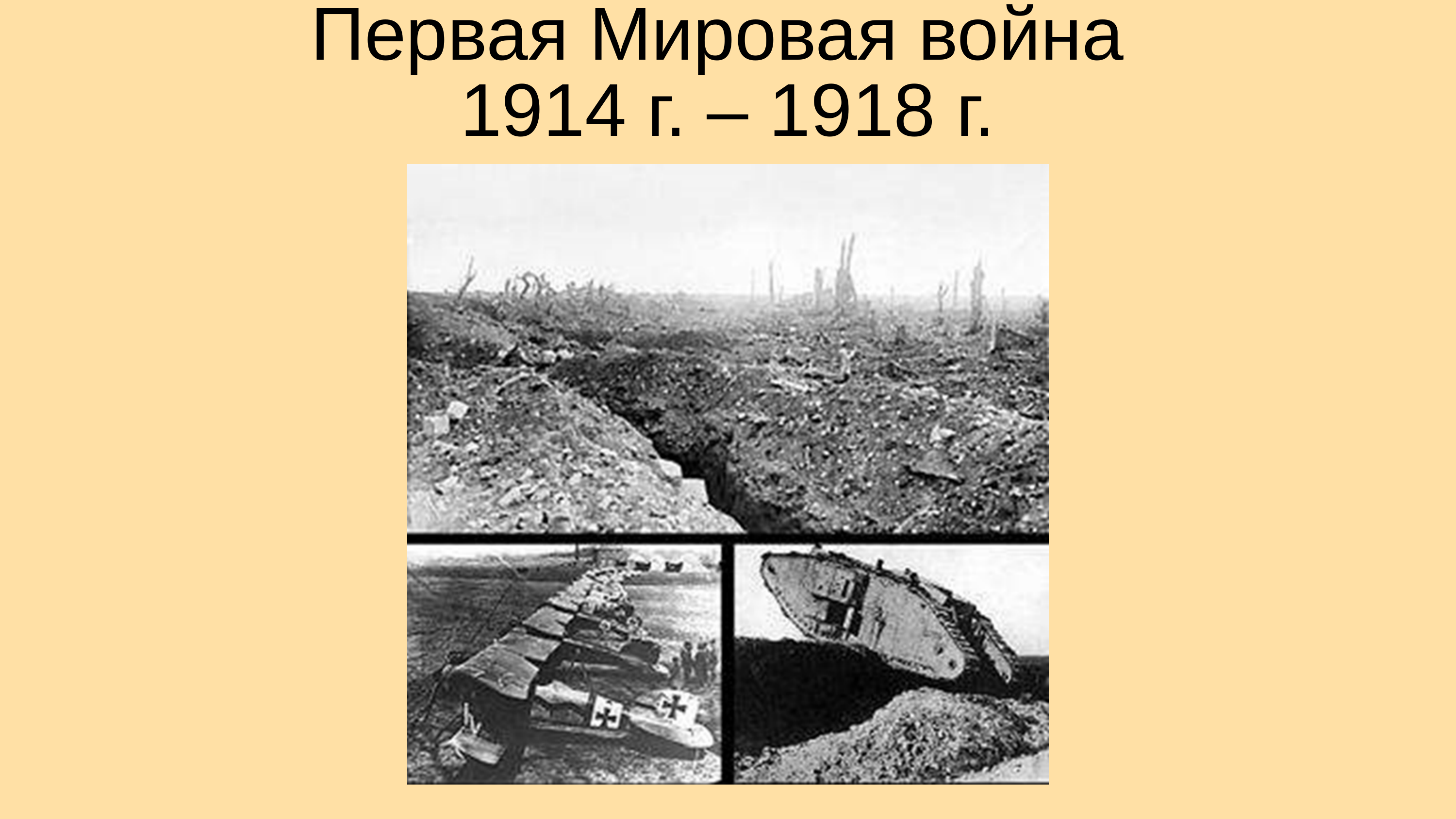

Первая Мировая война
1914 г. – 1918 г.